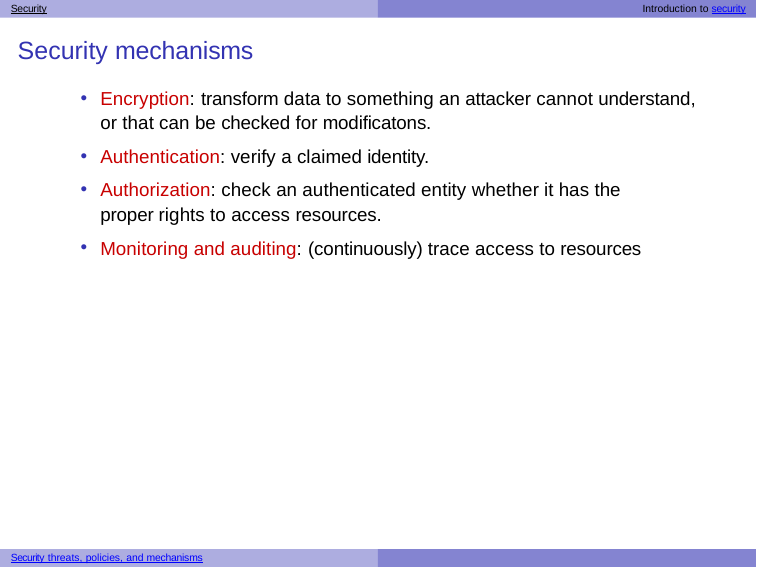

Security	Introduction to security
# Security mechanisms
Encryption: transform data to something an attacker cannot understand, or that can be checked for modificatons.
Authentication: verify a claimed identity.
Authorization: check an authenticated entity whether it has the proper rights to access resources.
Monitoring and auditing: (continuously) trace access to resources

Security threats, policies, and mechanisms